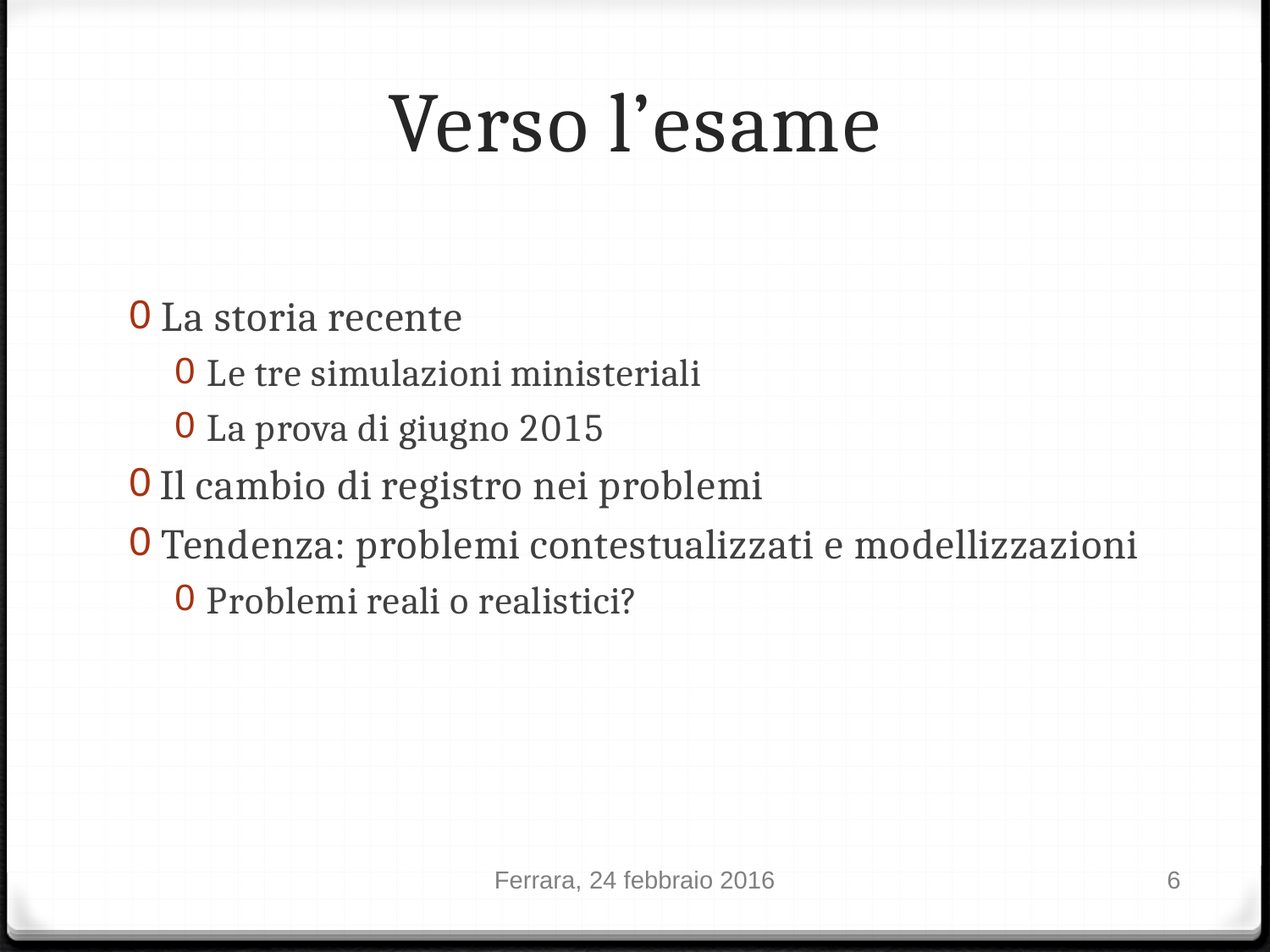

# Verso l’esame
La storia recente
Le tre simulazioni ministeriali
La prova di giugno 2015
Il cambio di registro nei problemi
Tendenza: problemi contestualizzati e modellizzazioni
Problemi reali o realistici?

Ferrara, 24 febbraio 2016
6